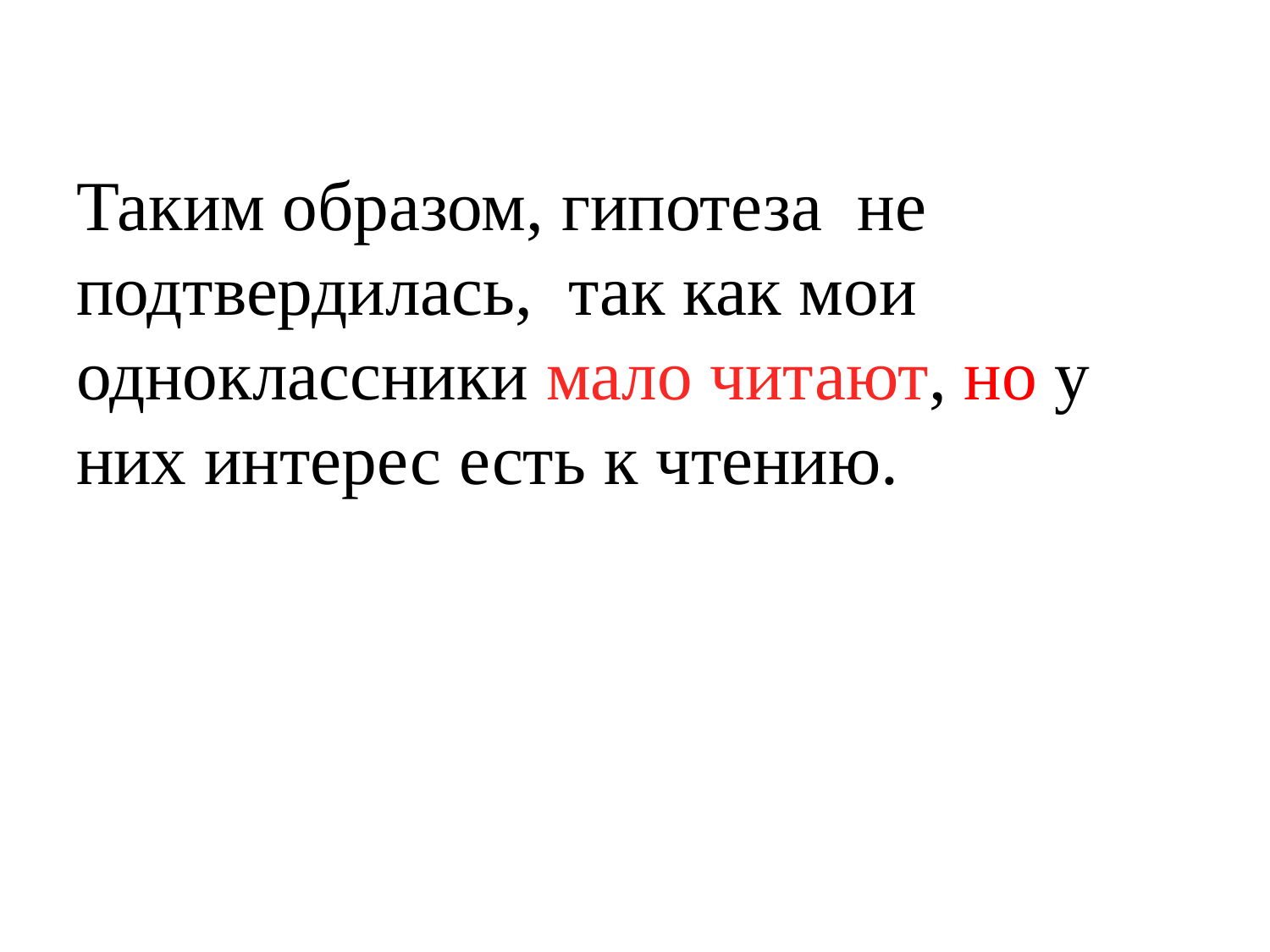

# Таким образом, гипотеза  не подтвердилась,  так как мои одноклассники мало читают, но у них интерес есть к чтению.